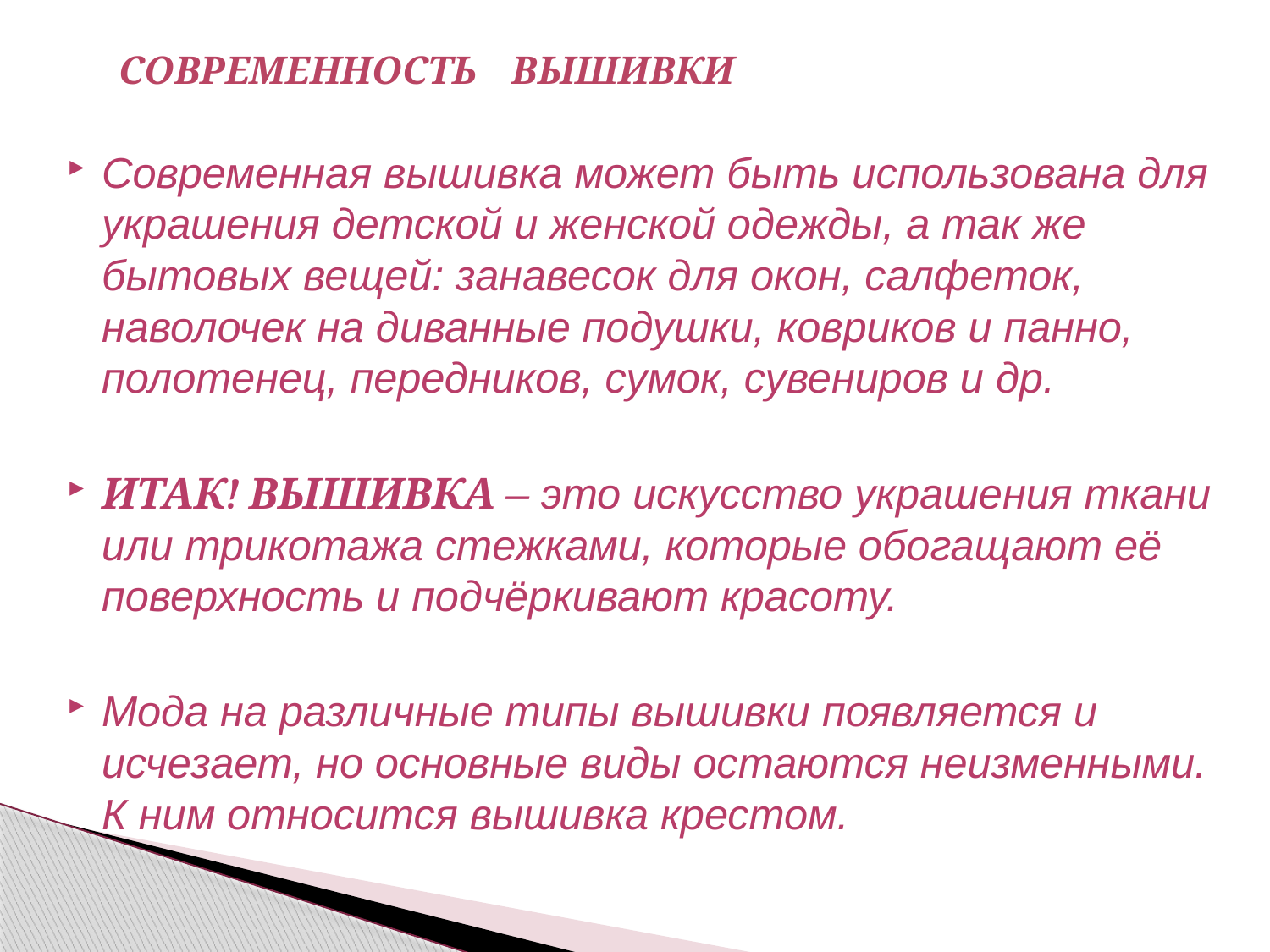

# Современность    вышивки
Современная вышивка может быть использована для украшения детской и женской одежды, а так же бытовых вещей: занавесок для окон, салфеток, наволочек на диванные подушки, ковриков и панно, полотенец, передников, сумок, сувениров и др.

ИТАК! ВЫШИВКА – это искусство украшения ткани или трикотажа стежками, которые обогащают её поверхность и подчёркивают красоту.

Мода на различные типы вышивки появляется и исчезает, но основные виды остаются неизменными. К ним относится вышивка крестом.